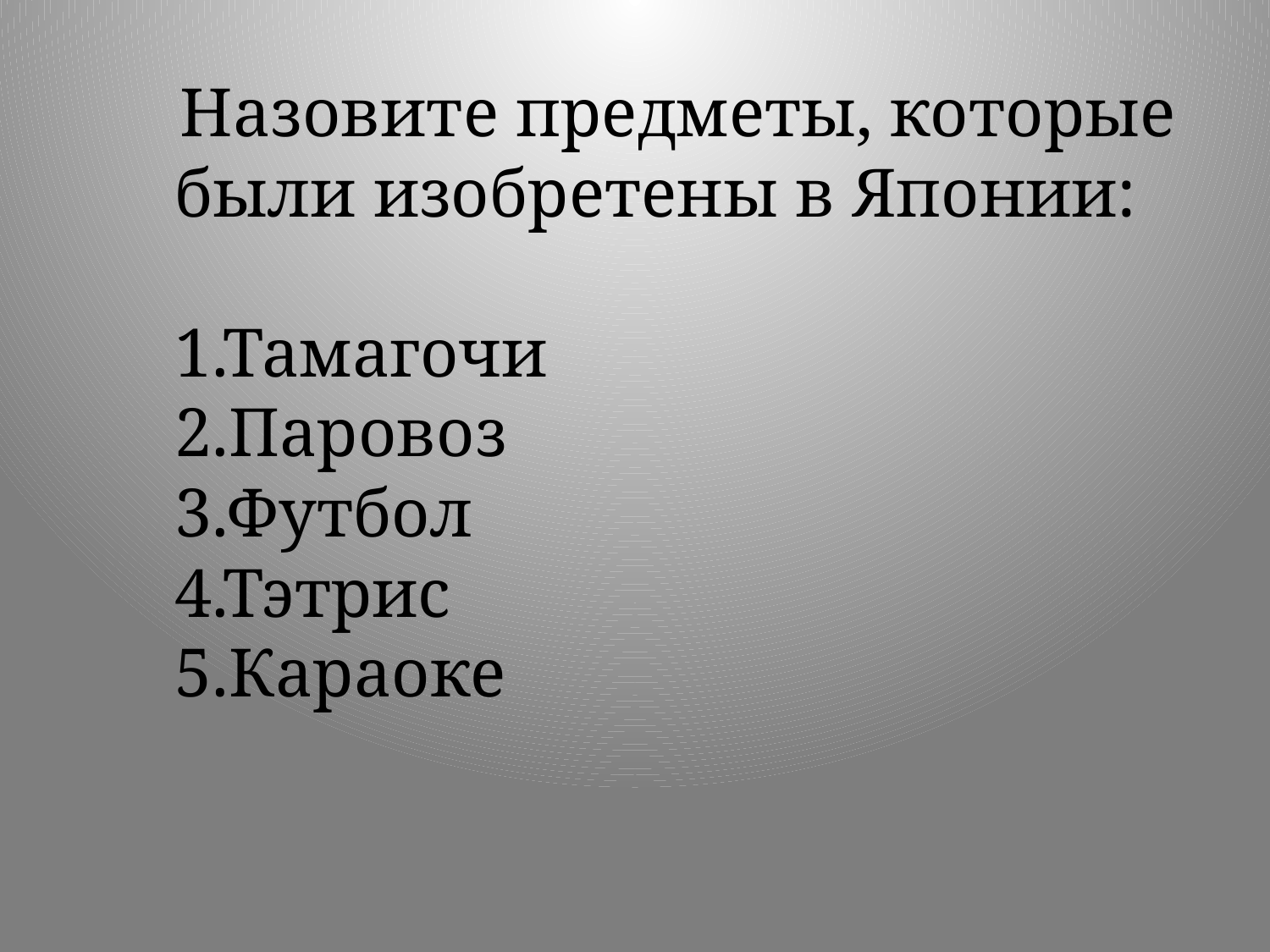

# Назовите предметы, которые были изобретены в Японии: 1.Тамагочи 2.Паровоз 3.Футбол 4.Тэтрис 5.Караоке